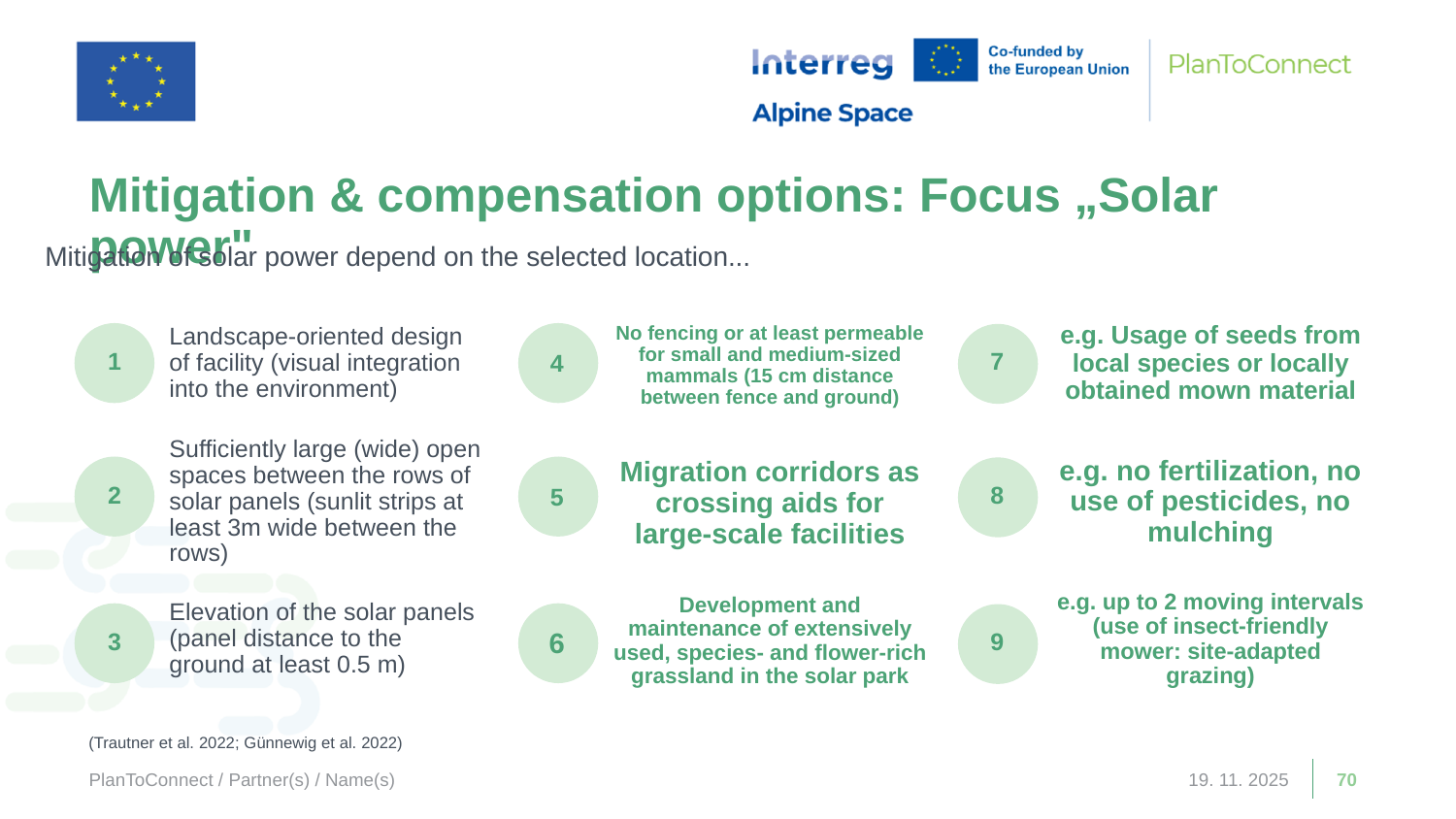

# Mitigation & compensation options: Focus „Solar power"
Mitigation of solar power depend on the selected location...
Landscape-oriented design of facility (visual integration into the environment)
e.g. Usage of seeds from local species or locally obtained mown material
No fencing or at least permeable for small and medium-sized mammals (15 cm distance between fence and ground)
1
7
4
Sufficiently large (wide) open spaces between the rows of solar panels (sunlit strips at least 3m wide between the rows)
e.g. no fertilization, no use of pesticides, no mulching
Migration corridors as crossing aids for large-scale facilities
2
8
5
Elevation of the solar panels (panel distance to the ground at least 0.5 m)
e.g. up to 2 moving intervals (use of insect-friendly mower: site-adapted grazing)
Development and maintenance of extensively used, species- and flower-rich grassland in the solar park
3
9
6
(Trautner et al. 2022; Günnewig et al. 2022)
PlanToConnect / Partner(s) / Name(s)
19. 11. 2025
70